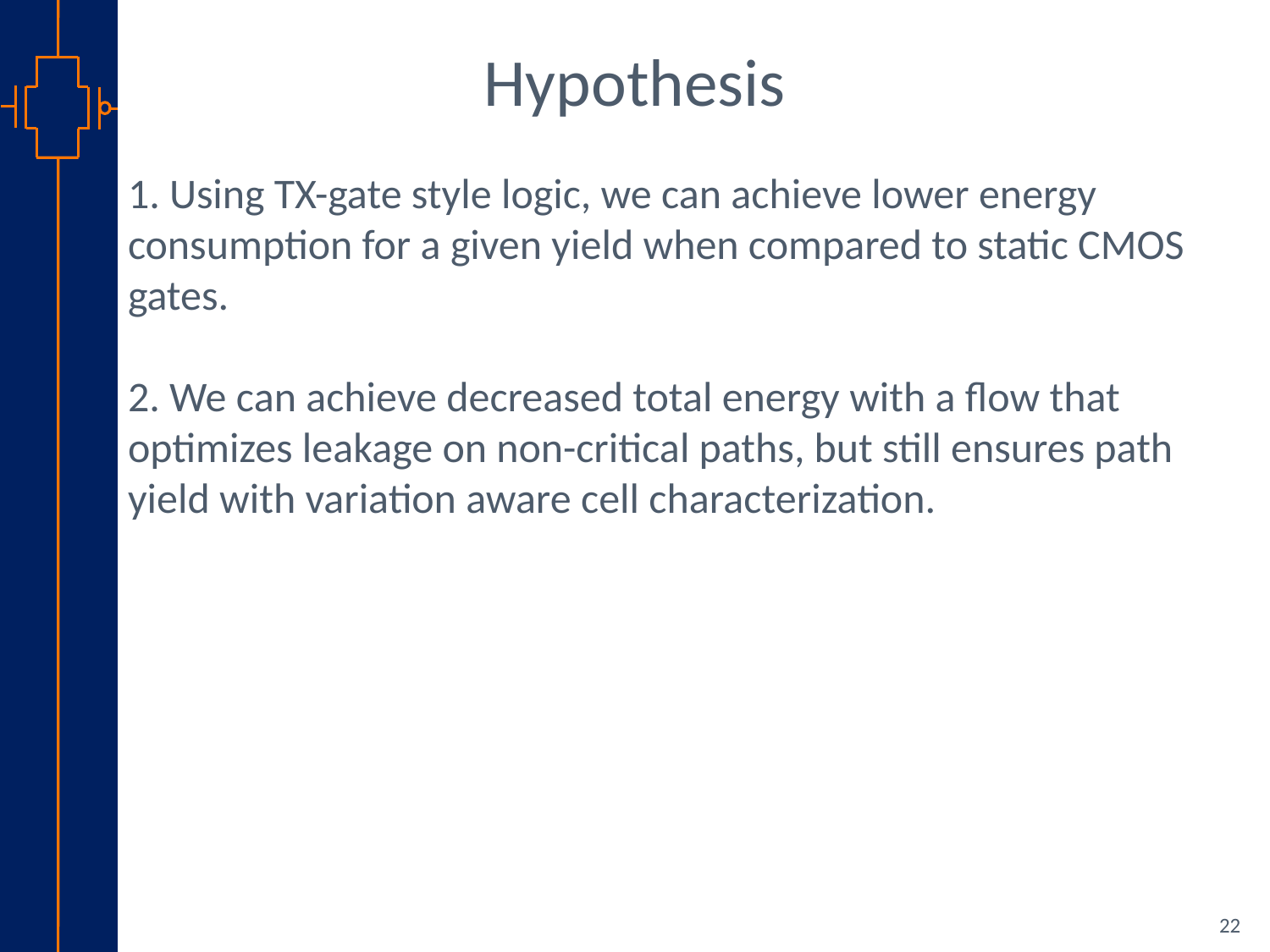

Hypothesis
1. Using TX-gate style logic, we can achieve lower energy consumption for a given yield when compared to static CMOS gates.

2. We can achieve decreased total energy with a flow that optimizes leakage on non-critical paths, but still ensures path yield with variation aware cell characterization.
22